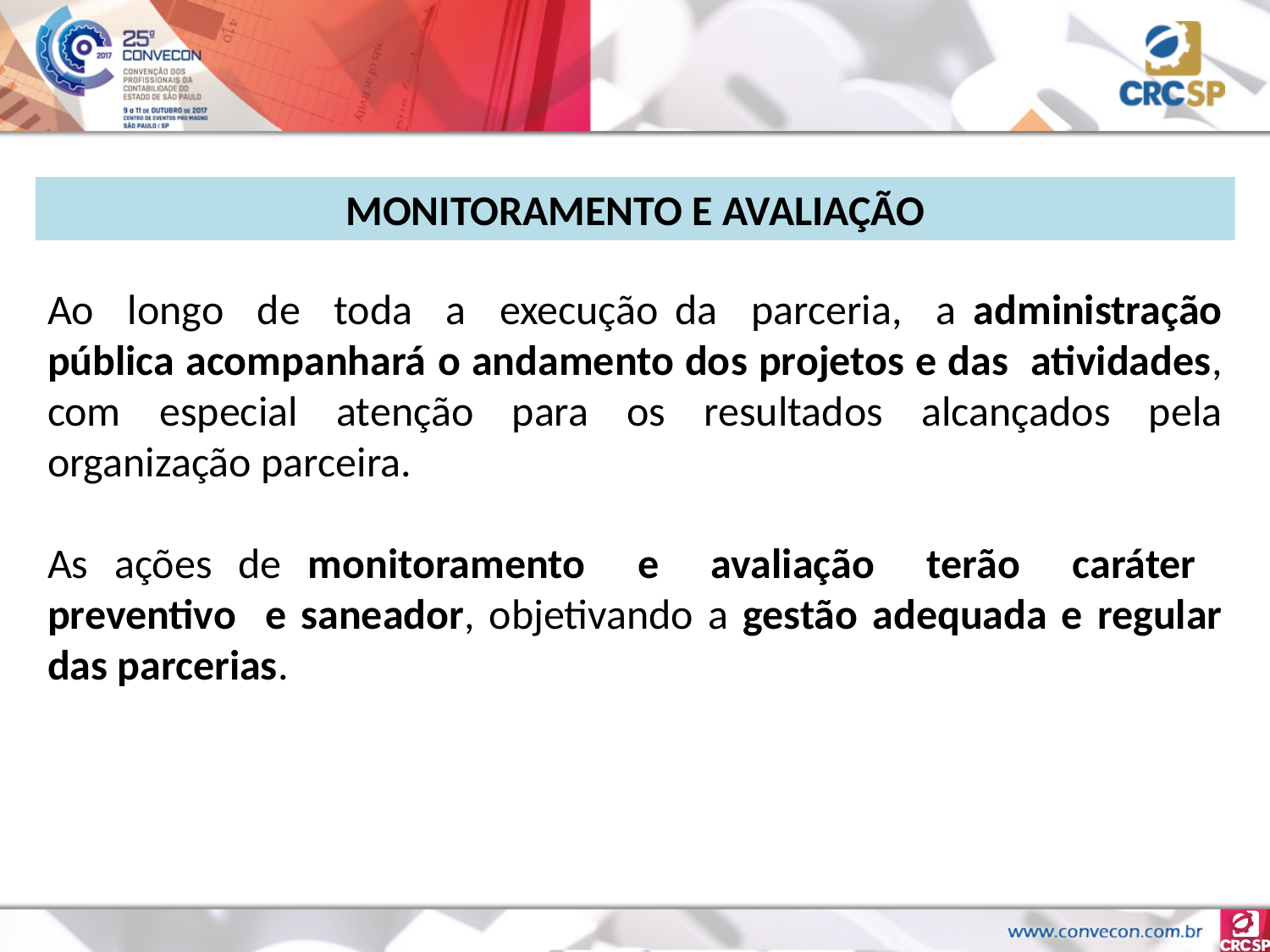

MONITORAMENTO E AVALIAÇÃO
Ao  longo  de  toda  a  execução da  parceria,  a administração pública acompanhará o andamento dos projetos e das  atividades, com especial atenção para os resultados alcançados pela organização parceira.

As ações de monitoramento  e  avaliação  terão  caráter  preventivo  e saneador, objetivando a gestão adequada e regular das parcerias.